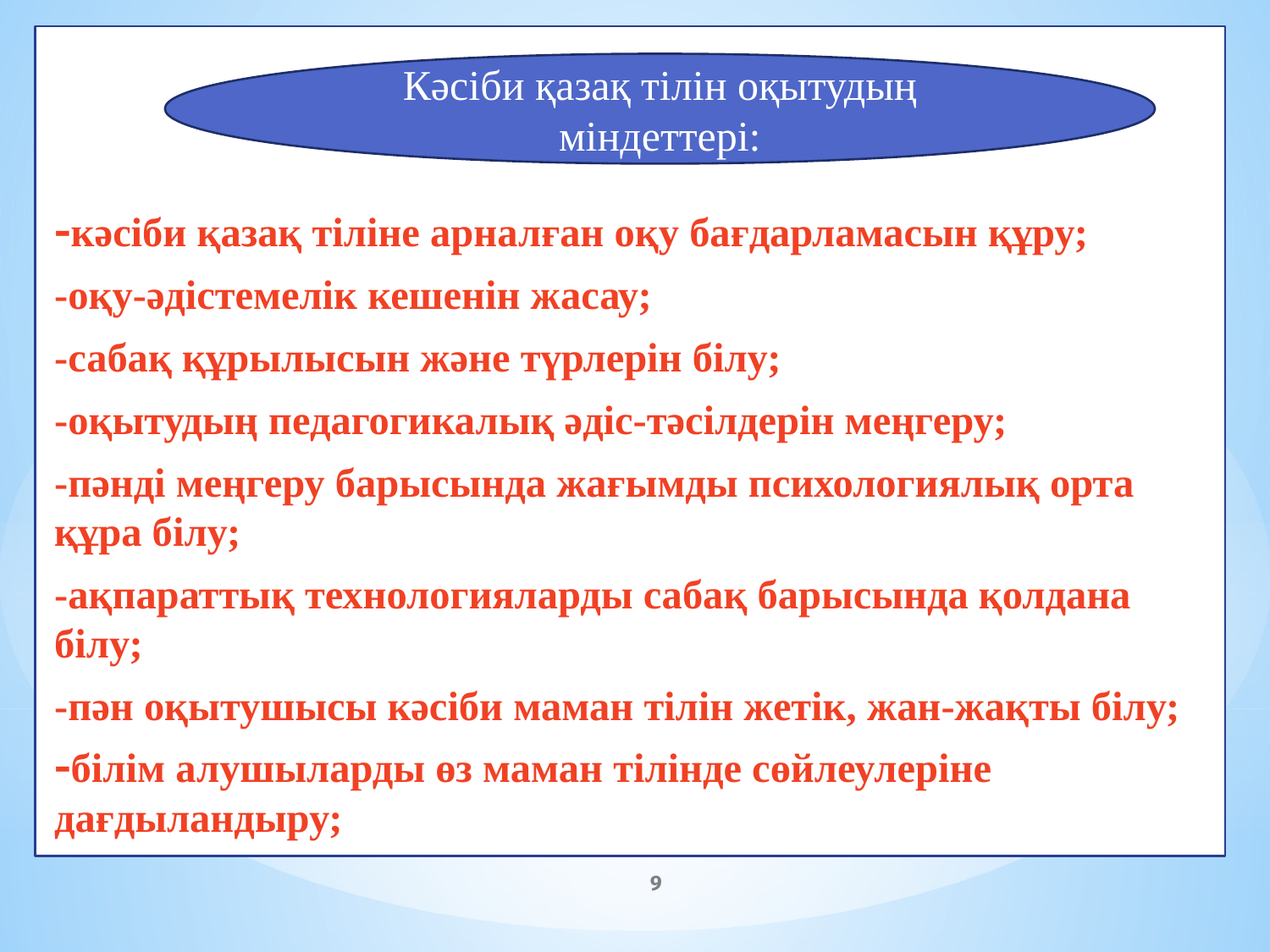

-кәсіби қазақ тіліне арналған оқу бағдарламасын құру;
-оқу-әдістемелік кешенін жасау;
-сабақ құрылысын және түрлерін білу;
-оқытудың педагогикалық әдіс-тәсілдерін меңгеру;
-пәнді меңгеру барысында жағымды психологиялық орта құра білу;
-ақпараттық технологияларды сабақ барысында қолдана білу;
-пән оқытушысы кәсіби маман тілін жетік, жан-жақты білу;
-білім алушыларды өз маман тілінде сөйлеулеріне  дағдыландыру;

Кәсіби қазақ тілін оқытудың міндеттері:
9